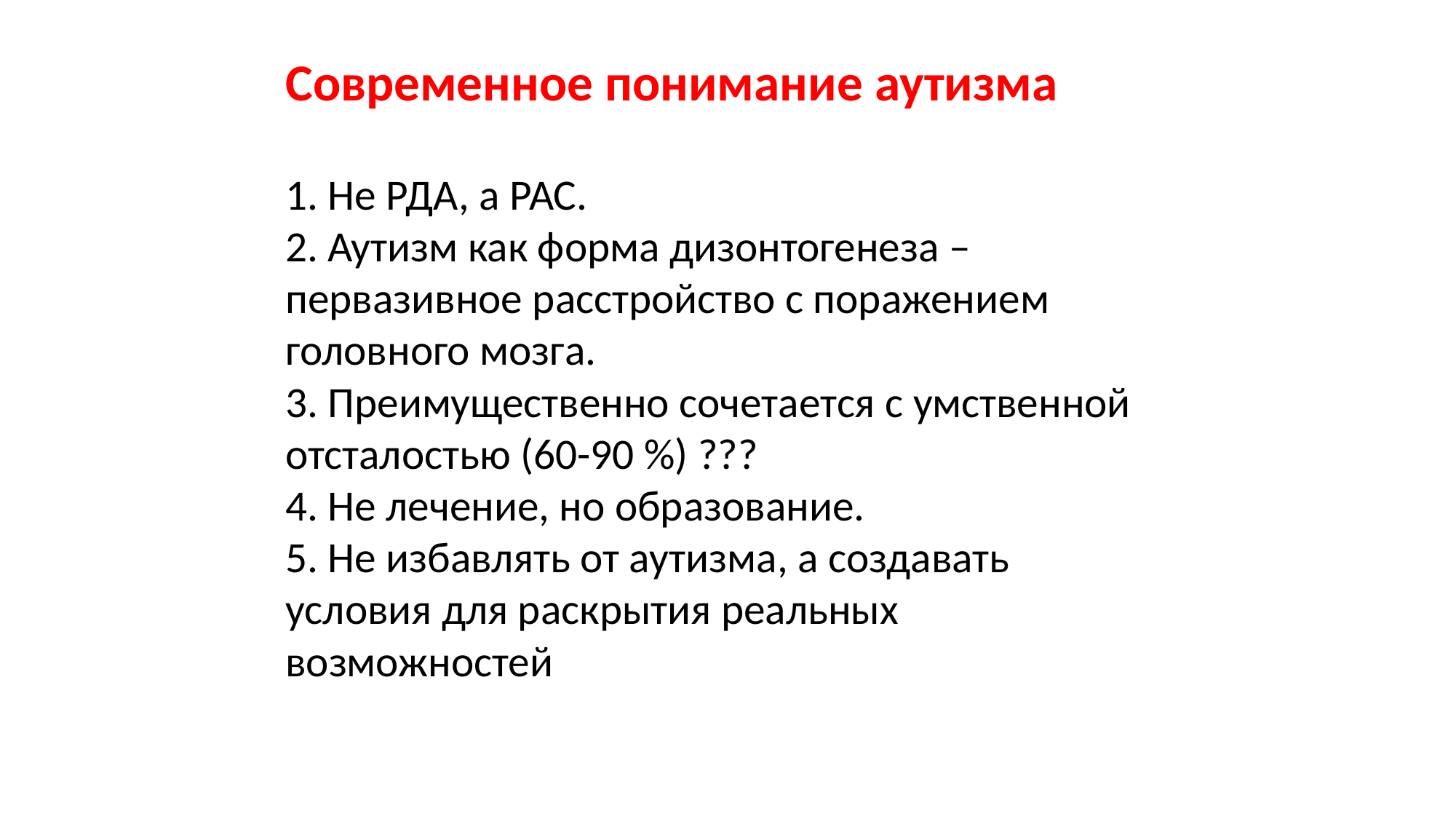

# Современное понимание аутизма 1. Не РДА, а РАС. 2. Аутизм как форма дизонтогенеза – первазивное расстройство с поражением головного мозга. 3. Преимущественно сочетается с умственной отсталостью (60-90 %) ??? 4. Не лечение, но образование. 5. Не избавлять от аутизма, а создавать условия для раскрытия реальных возможностей